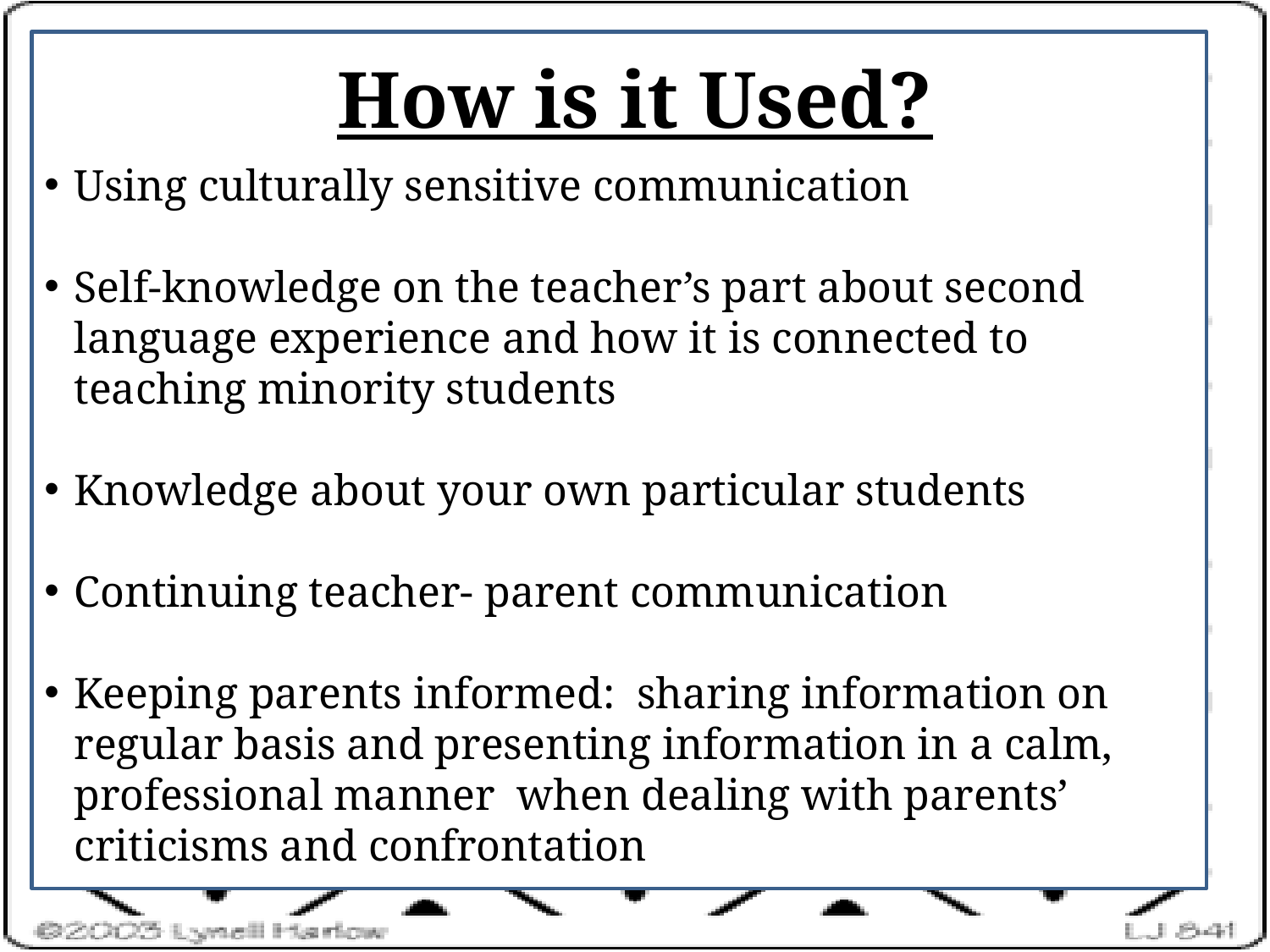

Using culturally sensitive communication

Self-knowledge on the teacher’s part about second language experience and how it is connected to teaching minority students

Knowledge about your own particular students

Continuing teacher- parent communication

Keeping parents informed:  sharing information on regular basis and presenting information in a calm, professional manner  when dealing with parents’ criticisms and confrontation
# How is it Used?